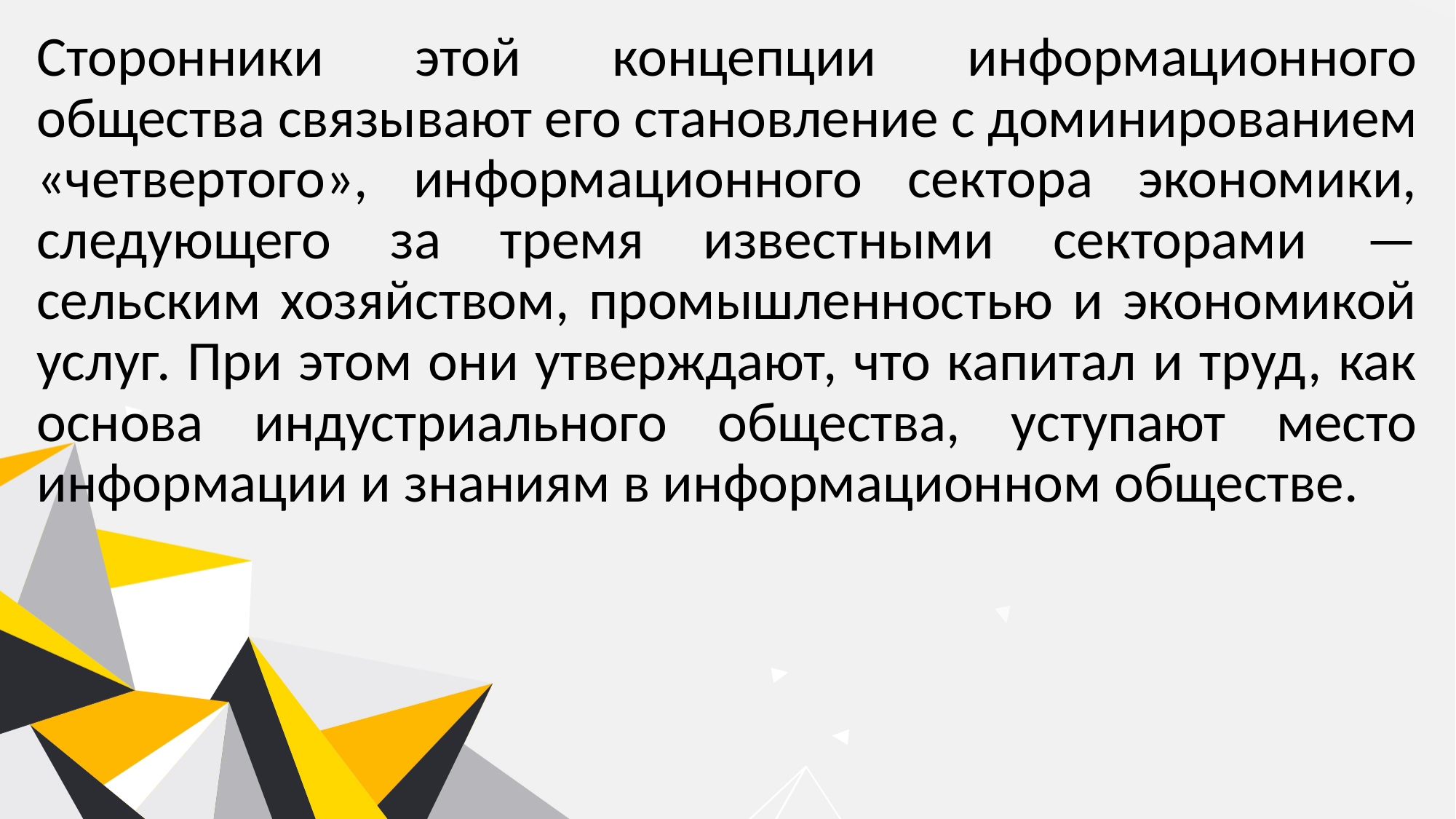

Сторонники этой концепции информационного общества связывают его становление с доминированием «четвертого», информационного сектора экономики, следующего за тремя известными секторами — сельским хозяйством, промышленностью и экономикой услуг. При этом они утверждают, что капитал и труд, как основа индустриального общества, уступают место информации и знаниям в информационном обществе.